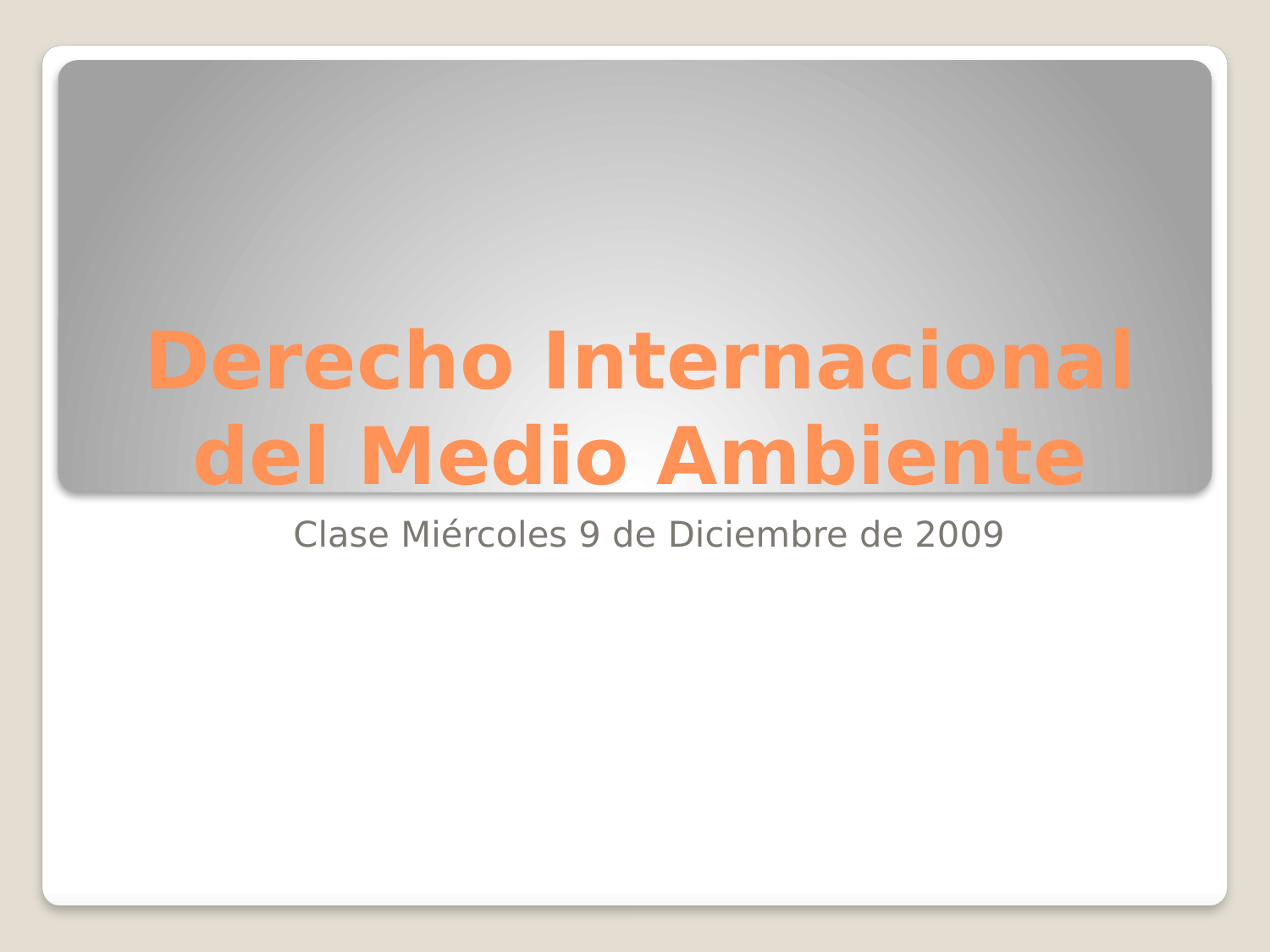

# Derecho Internacional del Medio Ambiente
Clase Miércoles 9 de Diciembre de 2009